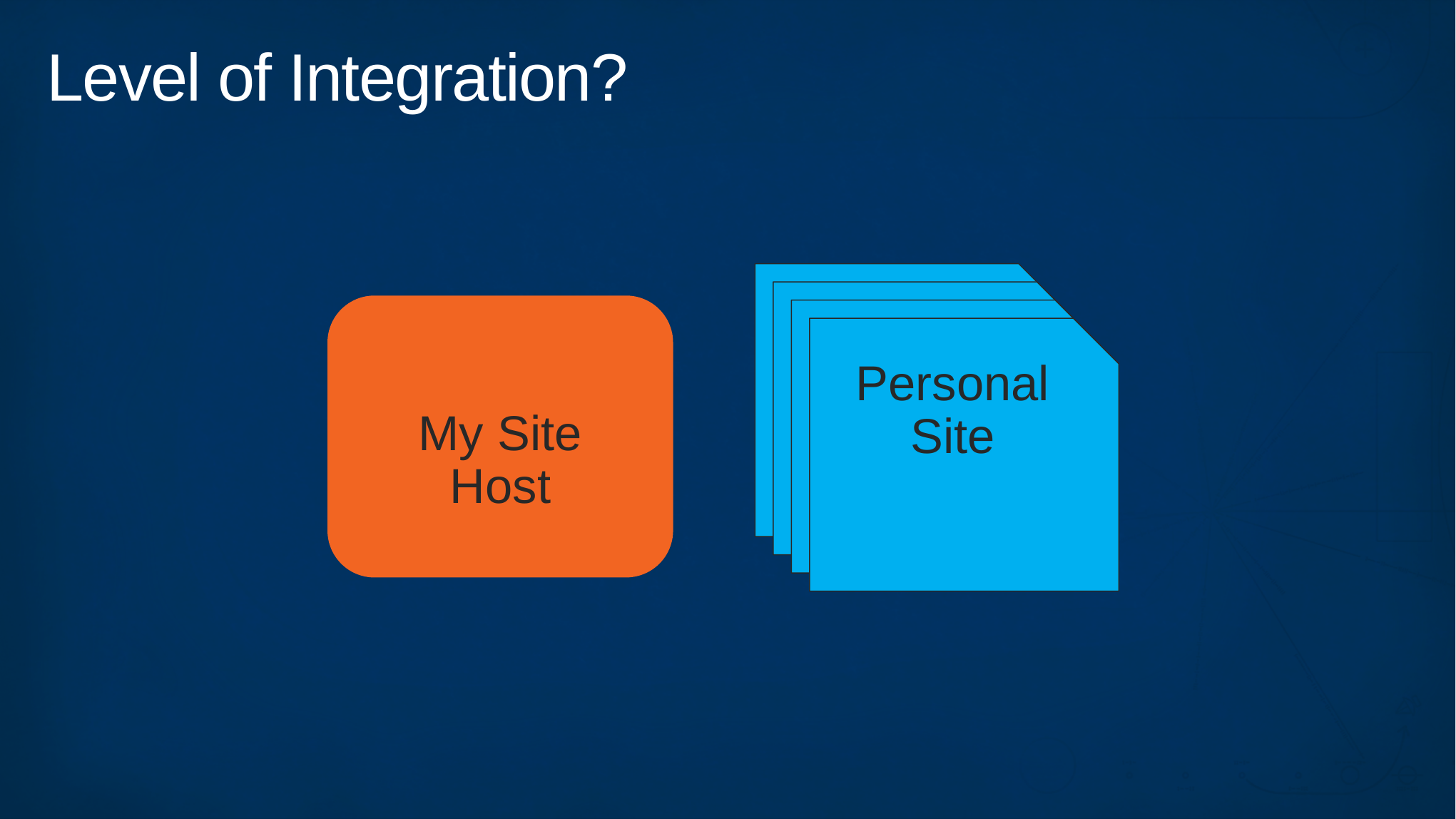

# Level of Integration?
Personal Site
Personal Site

My Site Host
Personal Site
Personal Site